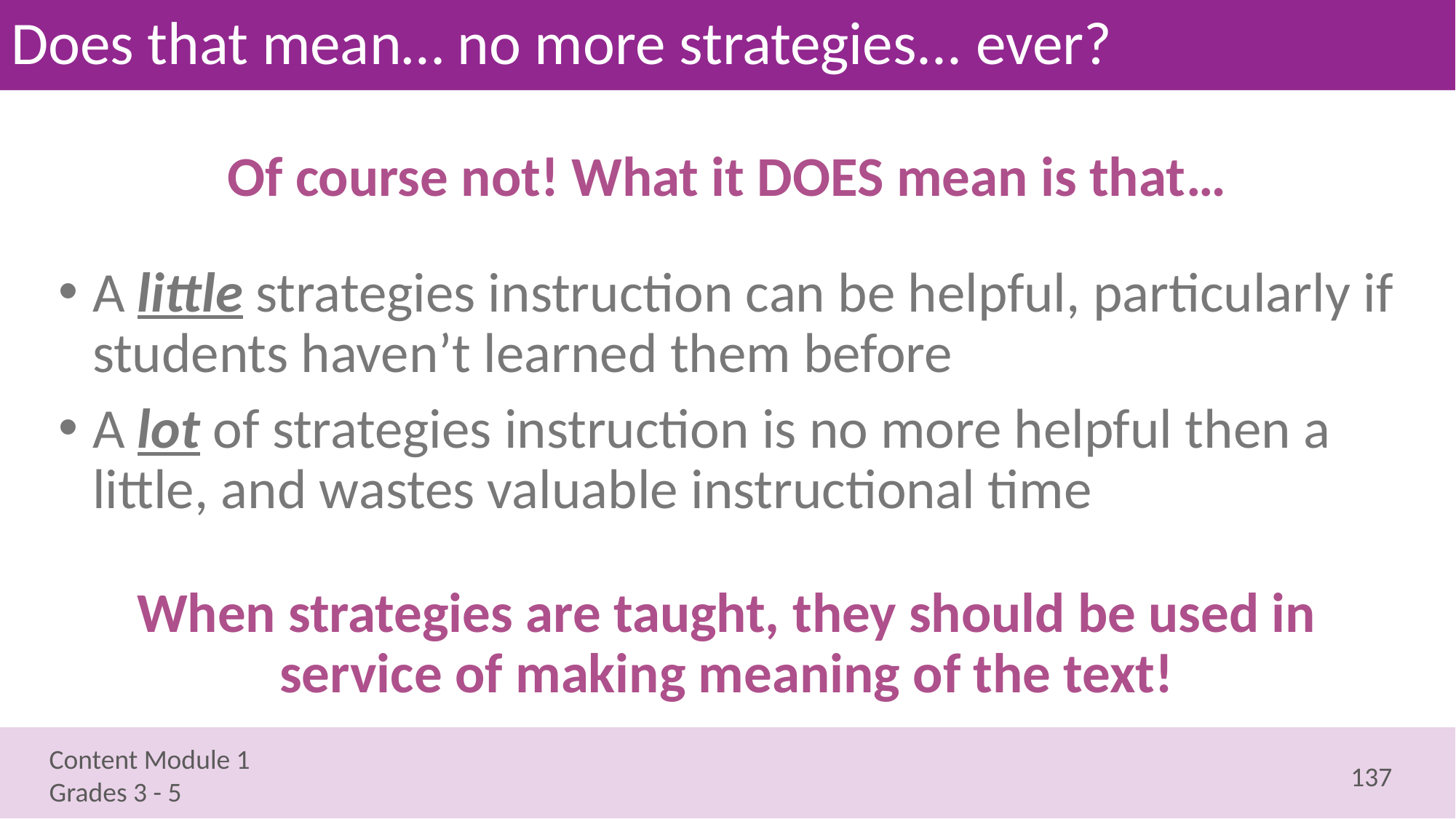

# Does that mean… no more strategies... ever?
Of course not! What it DOES mean is that…

A little strategies instruction can be helpful, particularly if students haven’t learned them before
A lot of strategies instruction is no more helpful then a little, and wastes valuable instructional time

When strategies are taught, they should be used in service of making meaning of the text!
137